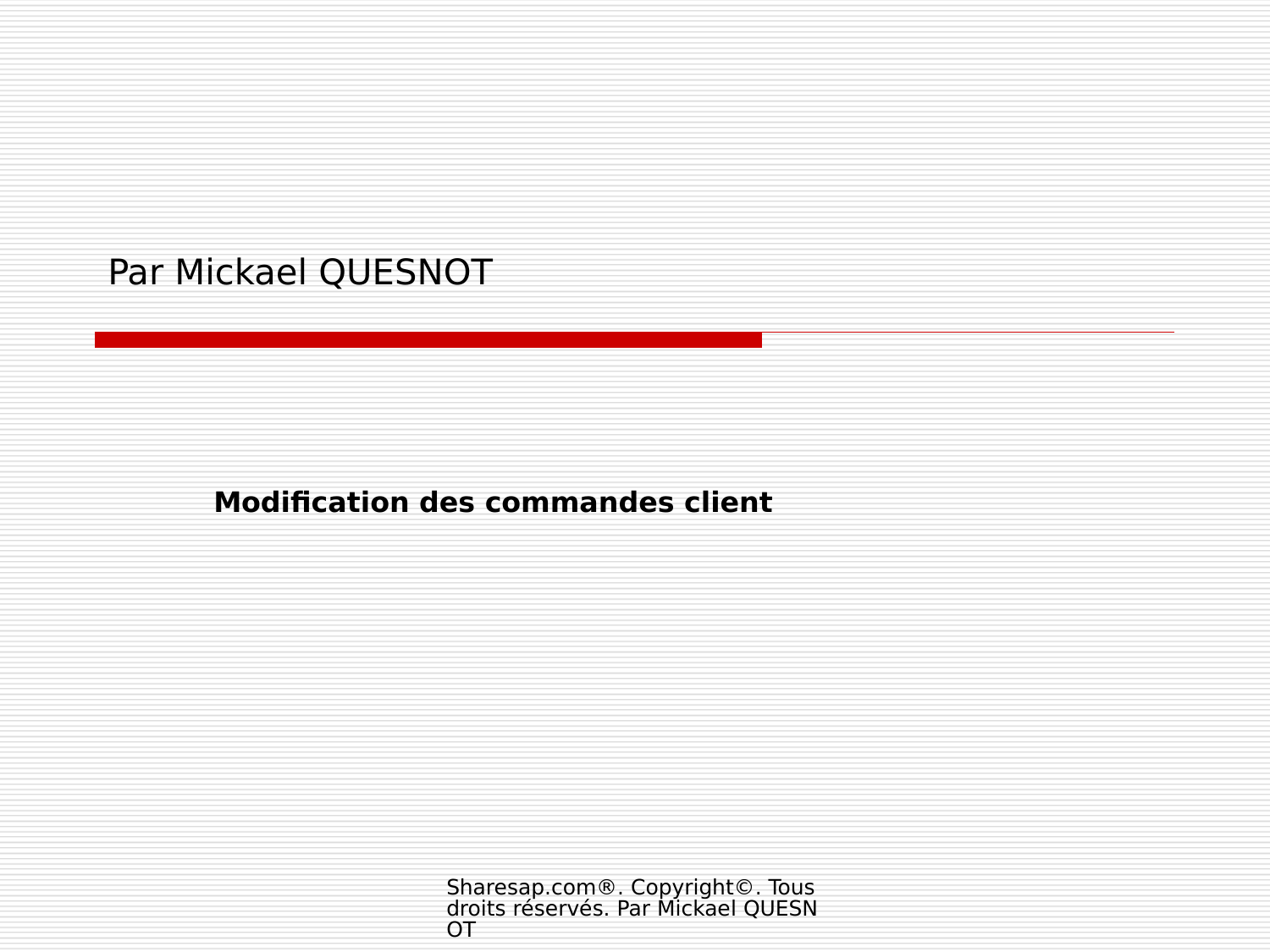

# Par Mickael QUESNOT
Modification des commandes client

Sharesap.com®. Copyright©. Tous droits réservés. Par Mickael QUESNOT